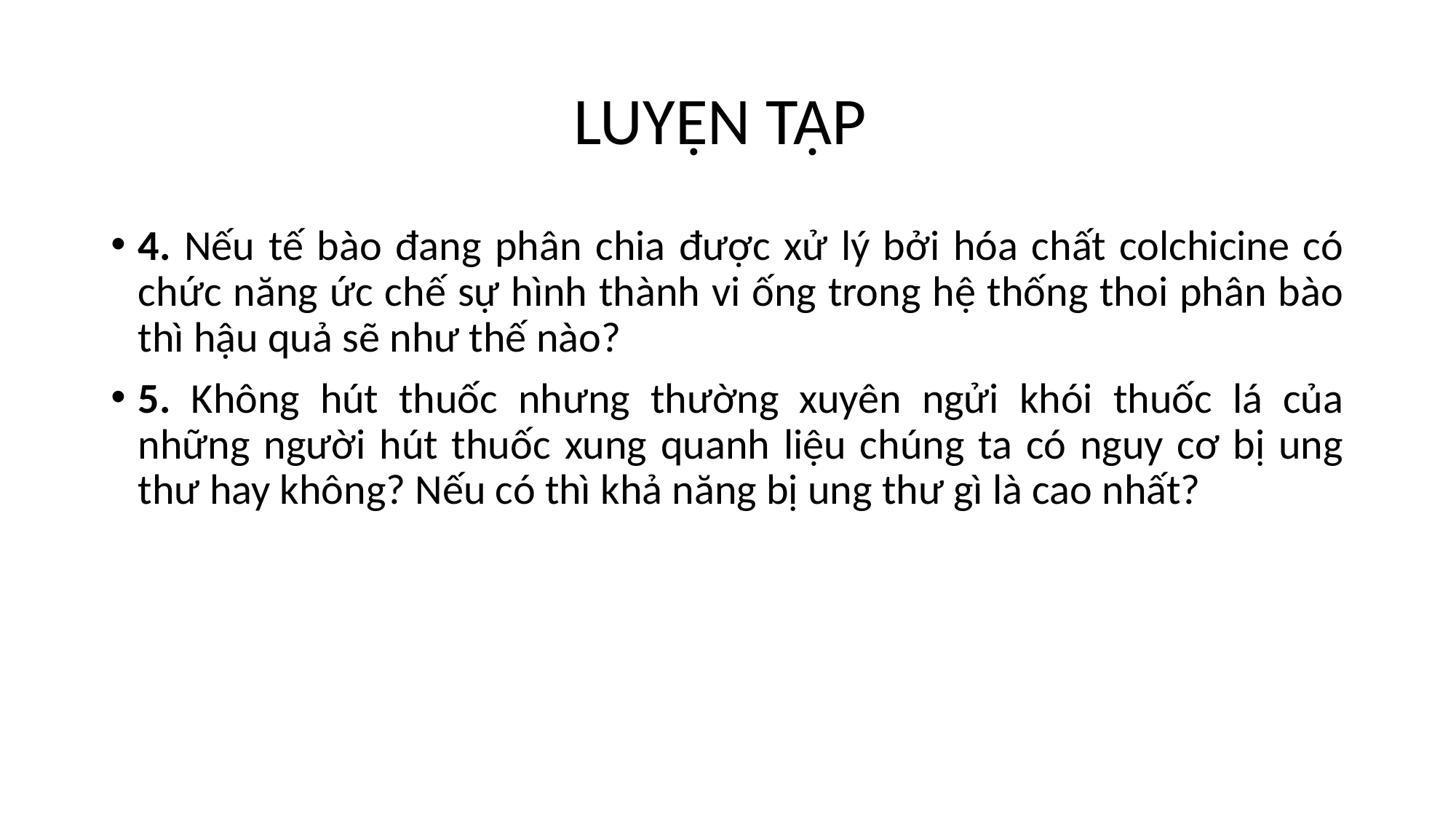

# LUYỆN TẬP
4. Nếu tế bào đang phân chia được xử lý bởi hóa chất colchicine có chức năng ức chế sự hình thành vi ống trong hệ thống thoi phân bào thì hậu quả sẽ như thế nào?
5. Không hút thuốc nhưng thường xuyên ngửi khói thuốc lá của những người hút thuốc xung quanh liệu chúng ta có nguy cơ bị ung thư hay không? Nếu có thì khả năng bị ung thư gì là cao nhất?